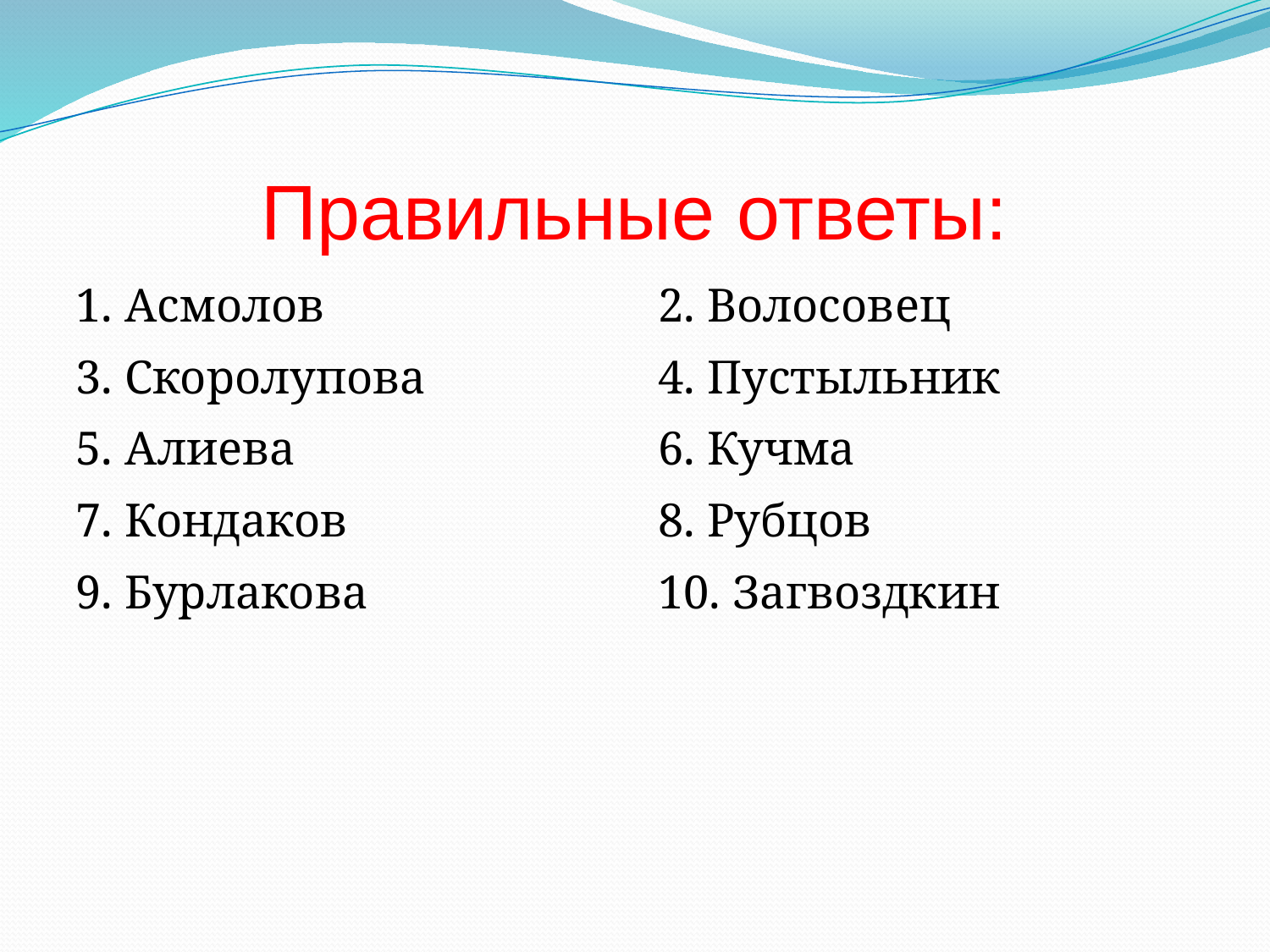

# Правильные ответы:
1. Асмолов
3. Скоролупова
5. Алиева
7. Кондаков
9. Бурлакова

2. Волосовец
4. Пустыльник
6. Кучма
8. Рубцов
10. Загвоздкин